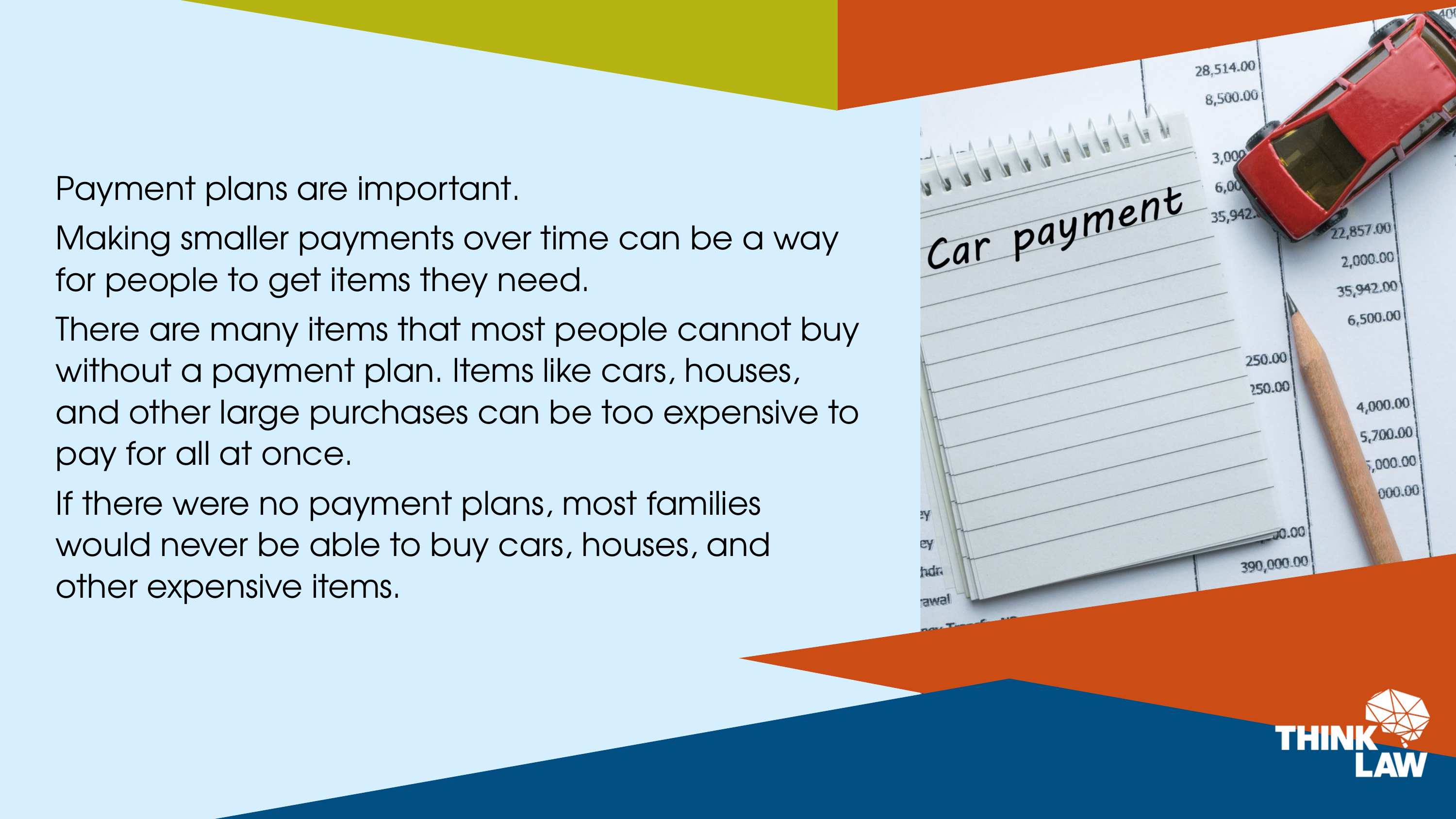

Payment plans are important.
Making smaller payments over time can be a way for people to get items they need.
There are many items that most people cannot buy without a payment plan. Items like cars, houses, and other large purchases can be too expensive to pay for all at once.
If there were no payment plans, most families would never be able to buy cars, houses, and other expensive items.